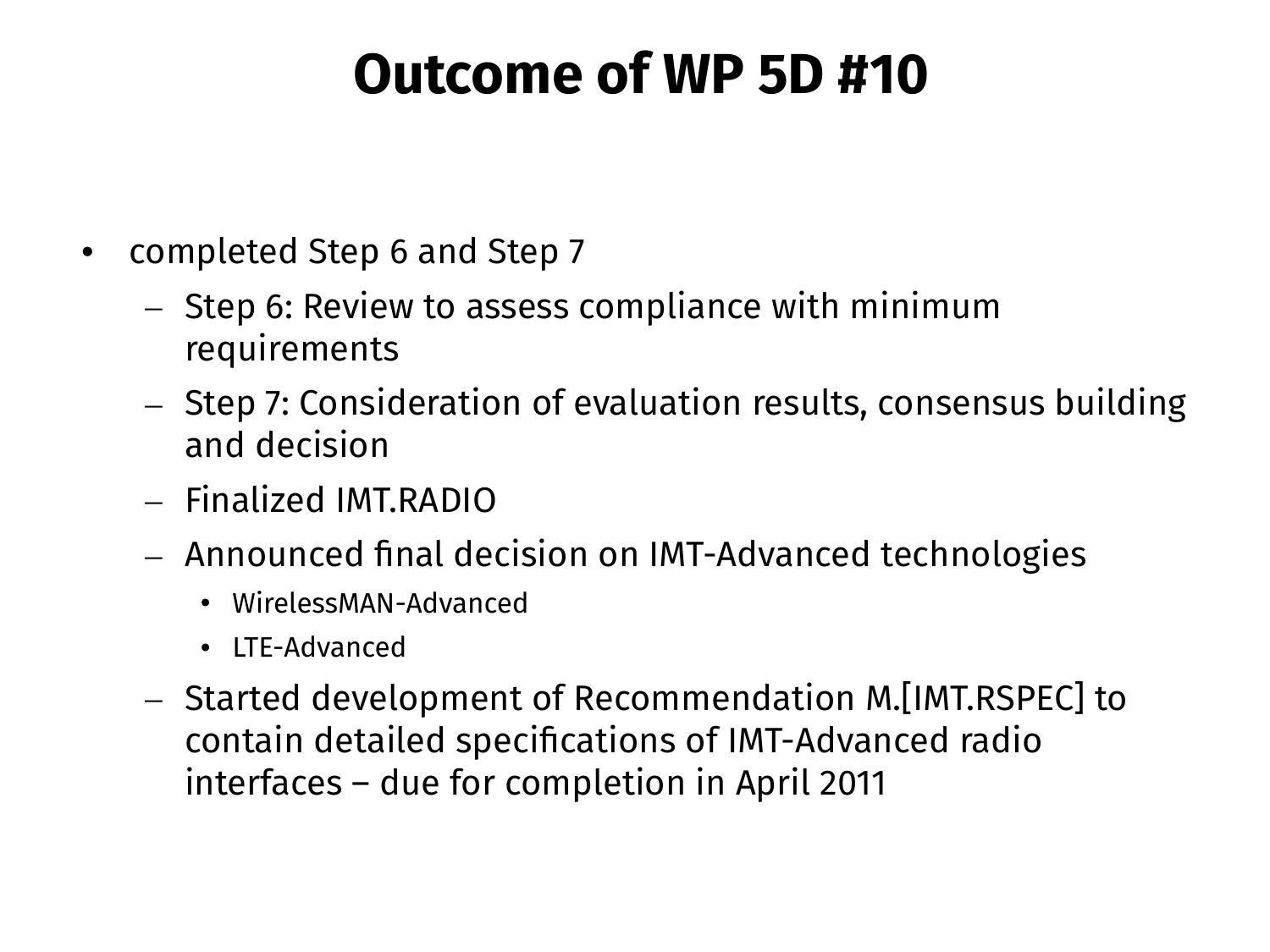

Outcome of WP 5D #10
completed Step 6 and Step 7
Step 6: Review to assess compliance with minimum requirements
Step 7: Consideration of evaluation results, consensus building and decision
Finalized IMT.RADIO
Announced final decision on IMT-Advanced technologies
WirelessMAN-Advanced
LTE-Advanced
Started development of Recommendation M.[IMT.RSPEC] to contain detailed specifications of IMT-Advanced radio interfaces – due for completion in April 2011